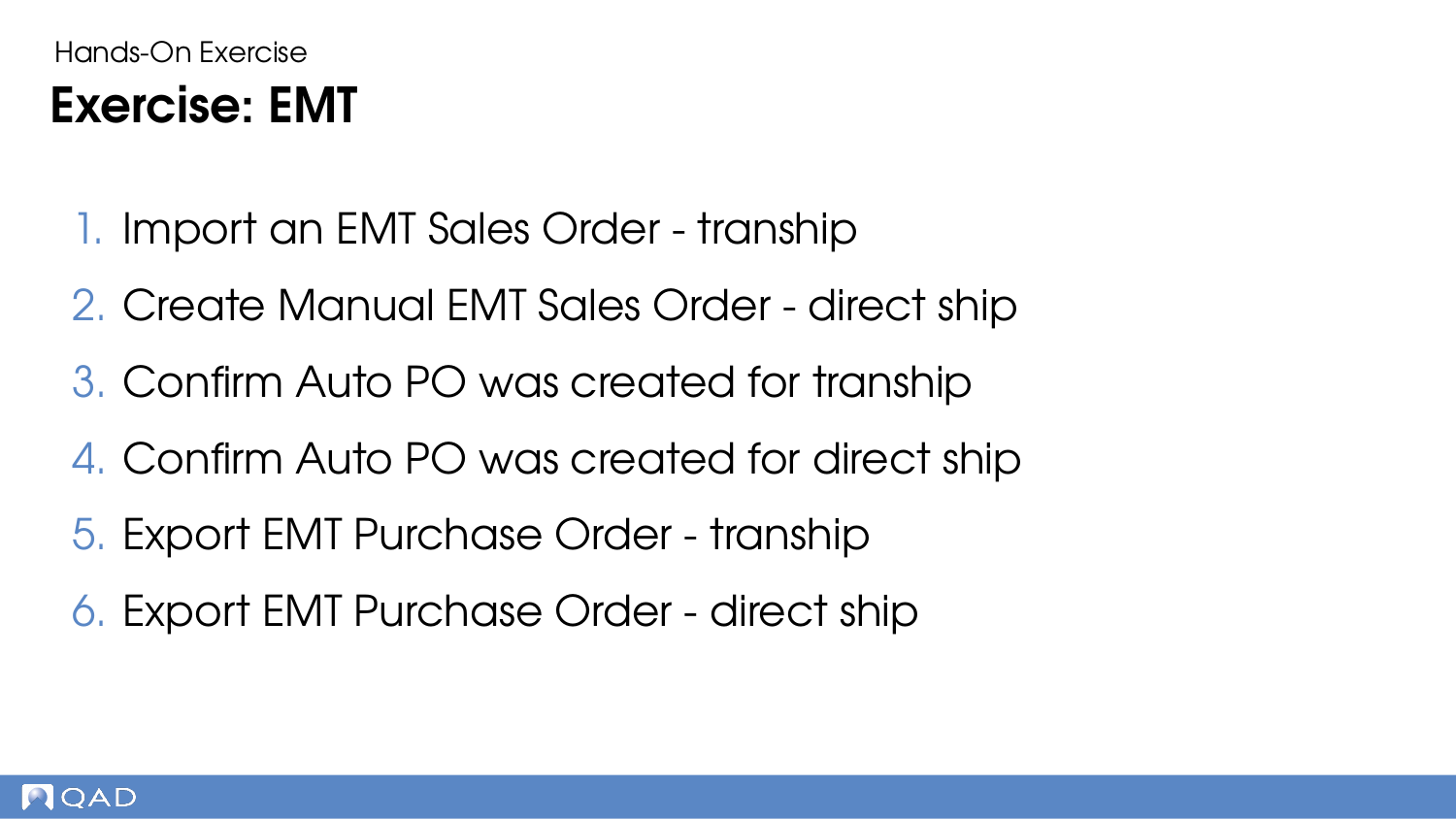

Hands-On Exercise
# Exercise: EMT
Import an EMT Sales Order - tranship
Create Manual EMT Sales Order - direct ship
Confirm Auto PO was created for tranship
Confirm Auto PO was created for direct ship
Export EMT Purchase Order - tranship
Export EMT Purchase Order - direct ship